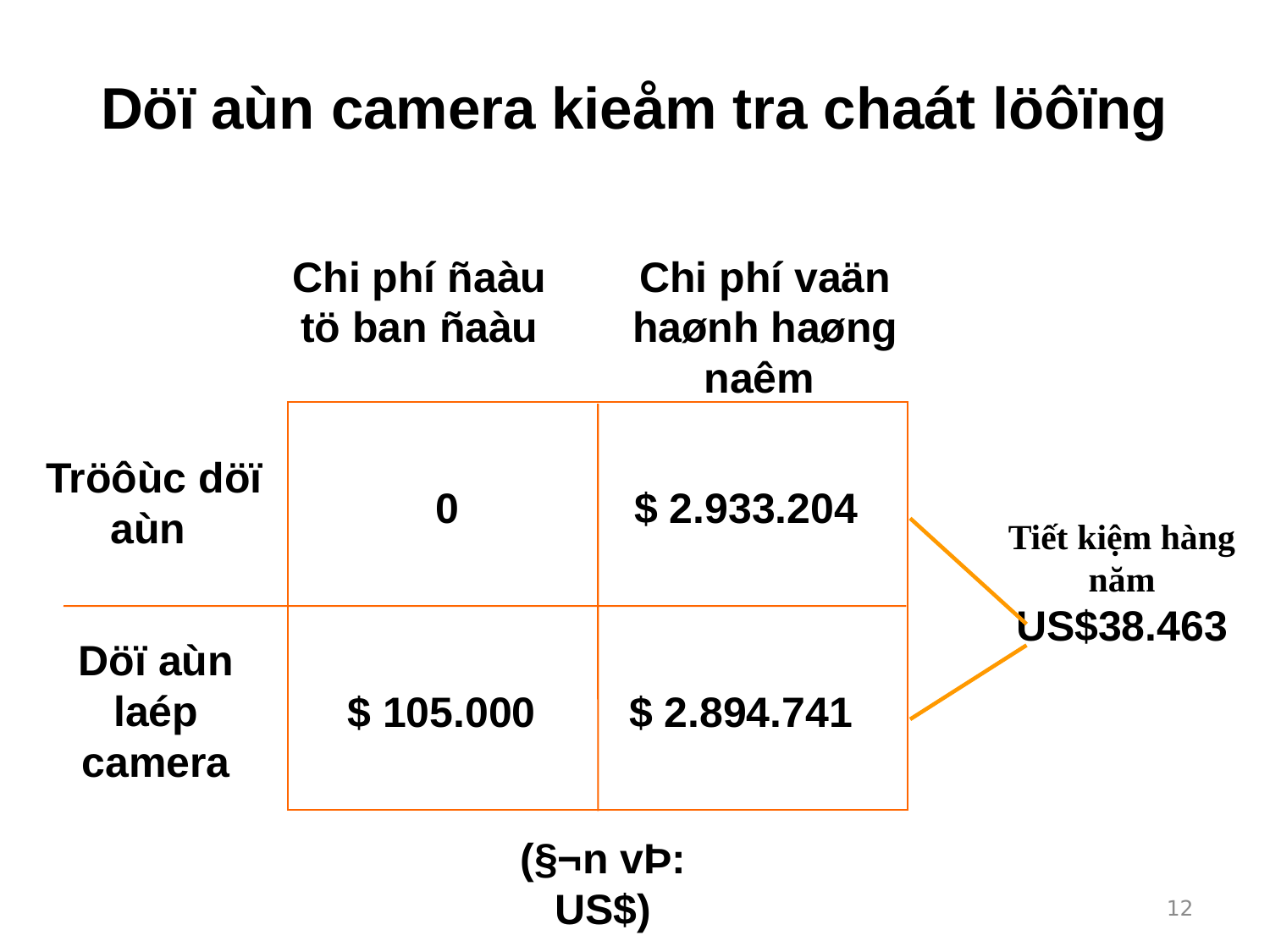

# Döï aùn camera kieåm tra chaát löôïng
Chi phí ñaàu tö ban ñaàu
Chi phí vaän haønh haøng naêm

Tröôùc döï aùn
0
$ 2.933.204
Tiết kiệm hàng năm US$38.463

Döï aùn laép camera

$ 105.000
$ 2.894.741
(§¬n vÞ: US$)
12